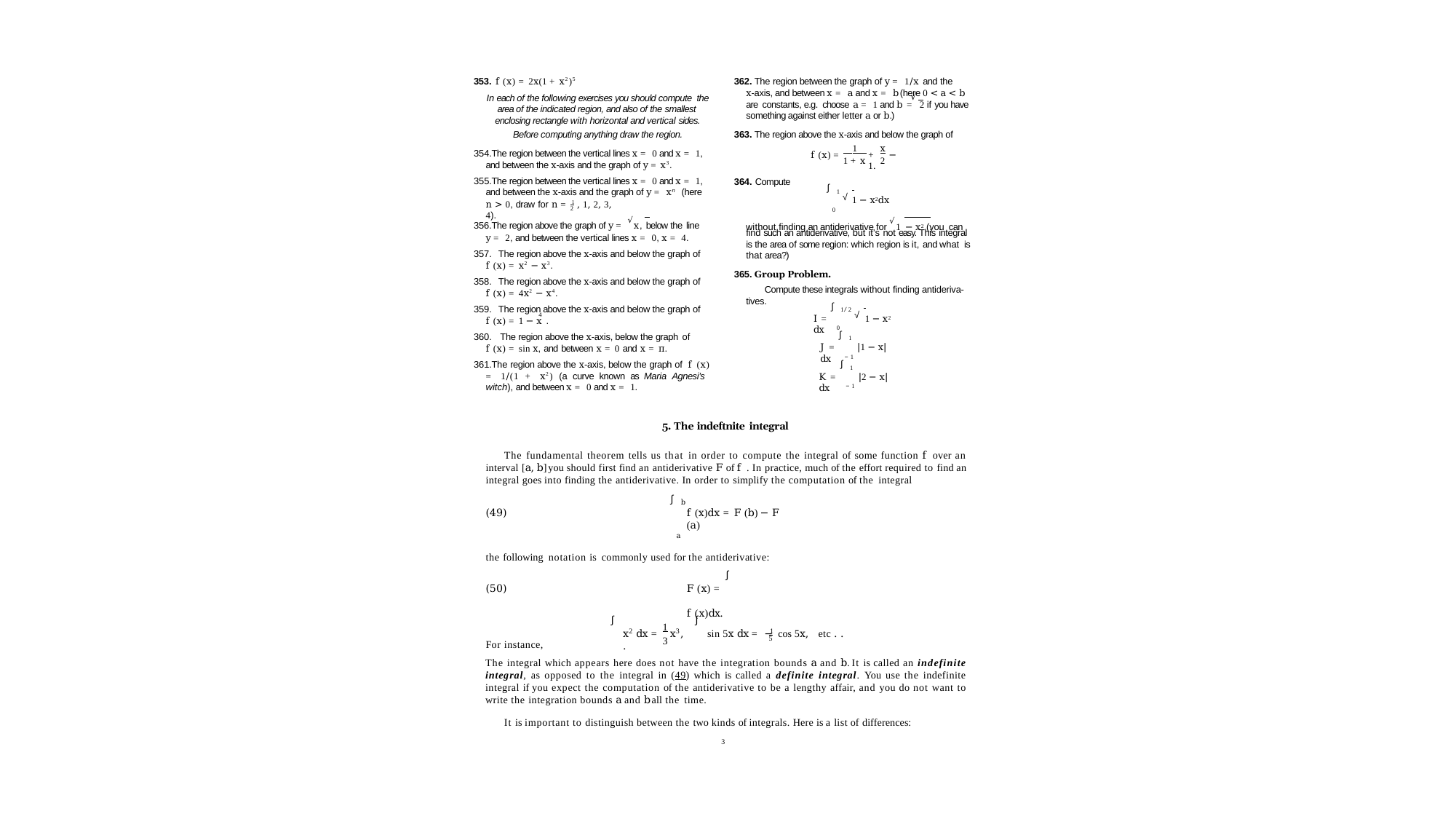

353. f (x) = 2x(1 + x2)5
In each of the following exercises you should compute  the area of the indicated region, and also of the smallest  enclosing rectangle with horizontal and vertical sides.
Before computing anything draw the region.
362. The region between the graph of y = 1/x and the
x-axis, and between x = a and x = b (here 0 < a < b
√
are  constants, e.g.  choose  a = 1 and b  =	2 if you have  something against either letter a or b.)

363. The region above the x-axis and below the graph of
    1    	x
The region between the vertical lines x = 0 and x = 1,  and between the x-axis and the graph of y = x3.
The region between the vertical lines x = 0 and x = 1,  and between the x-axis and the graph of y = xn (here
f (x) =
+	− 1.
1 + x	2
364. Compute
∫

√
1
1 − x2dx
n > 0, draw for n = 1 , 1, 2, 3, 4).
2
0

The region above the graph of y = √x, below the line
y = 2, and between the vertical lines x = 0, x = 4.
The region above the x-axis and below the graph of
f (x) = x2 − x3.
The region above the x-axis and below the graph of
f (x) = 4x2 − x4.
The region above the x-axis and below the graph of
4
f (x) = 1 − x .
The region above the x-axis, below the graph of
f (x) = sin x, and between x = 0 and x = π.
The region above the x-axis, below the graph of  f (x) = 1/(1 + x2) (a curve known as Maria Agnesi’s  witch), and between x = 0 and x = 1.
without finding an antiderivative for √1 − x2 (you can

find such an antiderivative, but it’s not easy. This integral  is the area of some region: which region is it, and what  is that area?)
365. Group Problem.
Compute these integrals without finding antideriva-  tives.
∫

√
1/2
I =	1 − x2 dx
0
∫
1
J =	|1 − x| dx
−1
∫
1
K =	|2 − x| dx
−1
5. The indeftnite integral

The fundamental theorem tells us that in order to compute the integral of some function f over an  interval [a, b] you should first find an antiderivative F of f . In practice, much of the effort required to find an  integral goes into finding the antiderivative. In order to simplify the computation of the integral
∫
b
f (x)dx = F (b) − F (a)
a

the following  notation is  commonly used for the antiderivative:
∫
F (x) =	f (x)dx.

For instance,
∫	∫
1
2	3	1
x  dx =	x ,	sin 5x dx = − cos 5x,	etc . . .
5
3

The integral which appears here does not have the integration bounds a and b. It is called an indefinite  integral, as opposed to the integral in (49) which is called a definite integral. You use the indefinite  integral if you expect the computation of the antiderivative to be a lengthy affair, and you do not want to  write the integration bounds a and b all the time.

It is important to distinguish between the two kinds of integrals. Here is a list of differences:
3